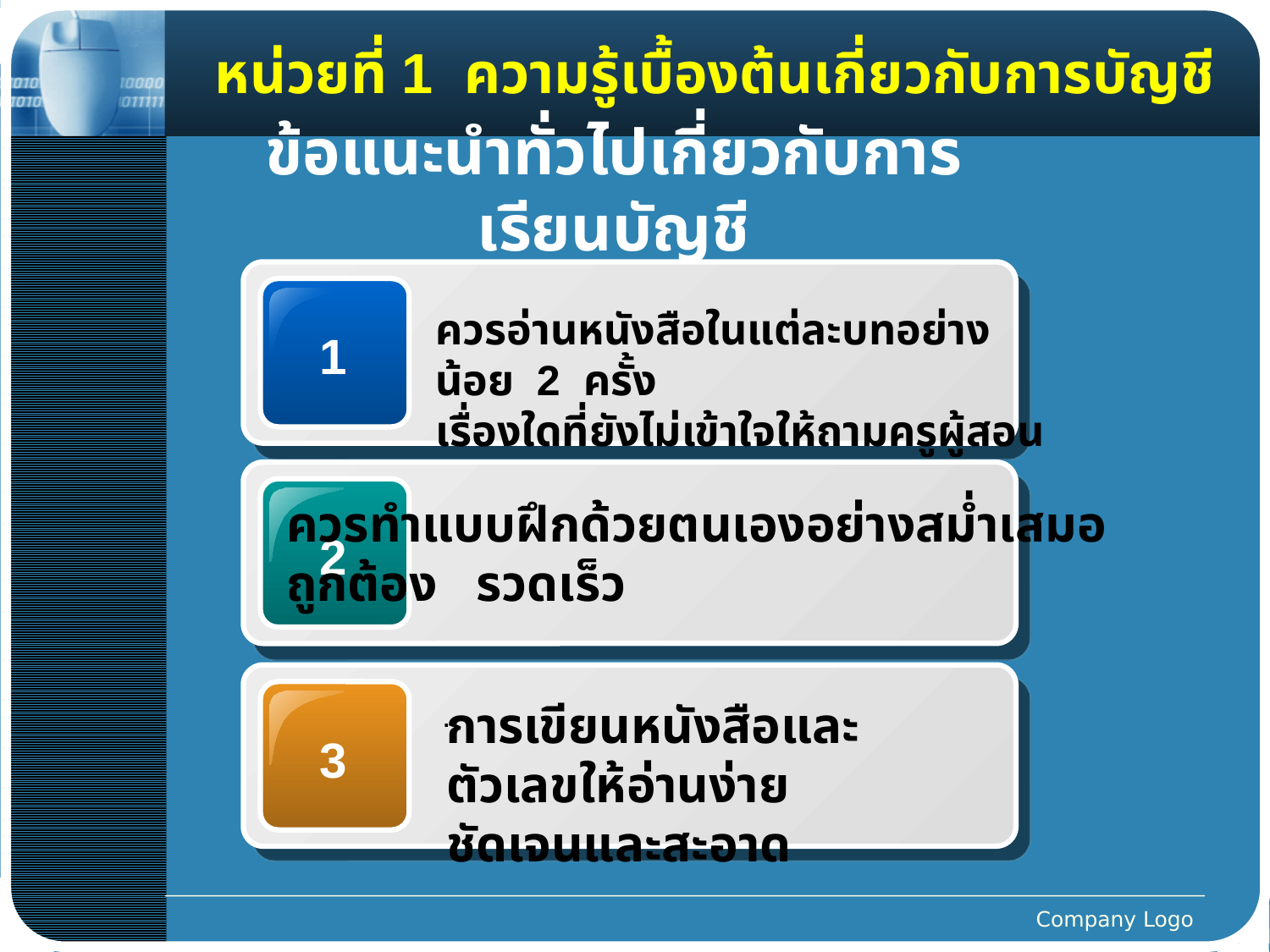

หน่วยที่ 1  ความรู้เบื้องต้นเกี่ยวกับการบัญชี
# ข้อแนะนำทั่วไปเกี่ยวกับการเรียนบัญชี

ควรอ่านหนังสือในแต่ละบทอย่างน้อย  2  ครั้ง
เรื่องใดที่ยังไม่เข้าใจให้ถามครูผู้สอนทันที
1

2
ควรทำแบบฝึกด้วยตนเองอย่างสม่ำเสมอ
ถูกต้อง   รวดเร็ว

.

3
การเขียนหนังสือและตัวเลขให้อ่านง่าย
ชัดเจนและสะอาด
Company Logo